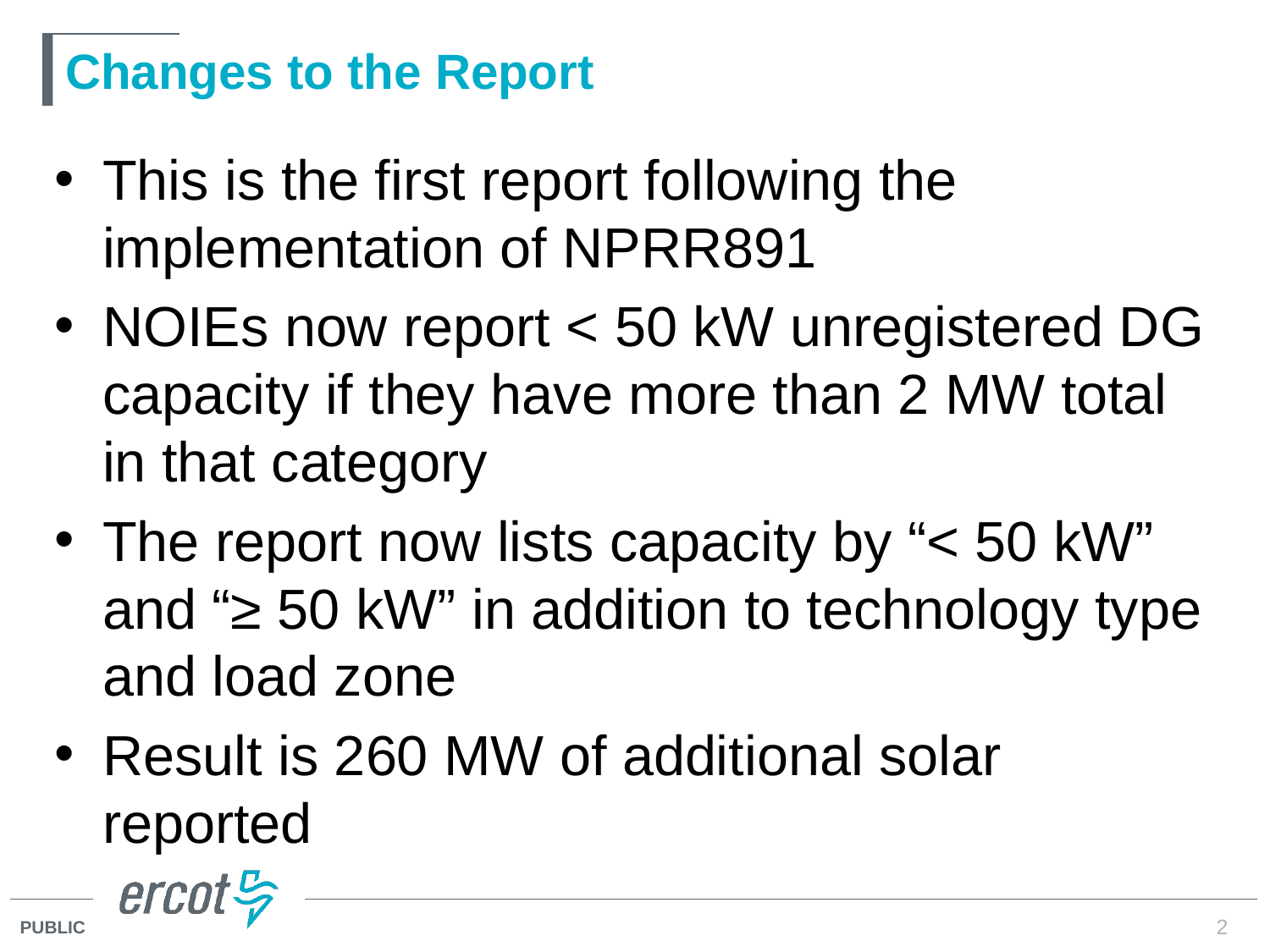

# Changes to the Report
This is the first report following the implementation of NPRR891
NOIEs now report < 50 kW unregistered DG capacity if they have more than 2 MW total in that category
The report now lists capacity by “< 50 kW” and “≥ 50 kW” in addition to technology type and load zone
Result is 260 MW of additional solar reported
2